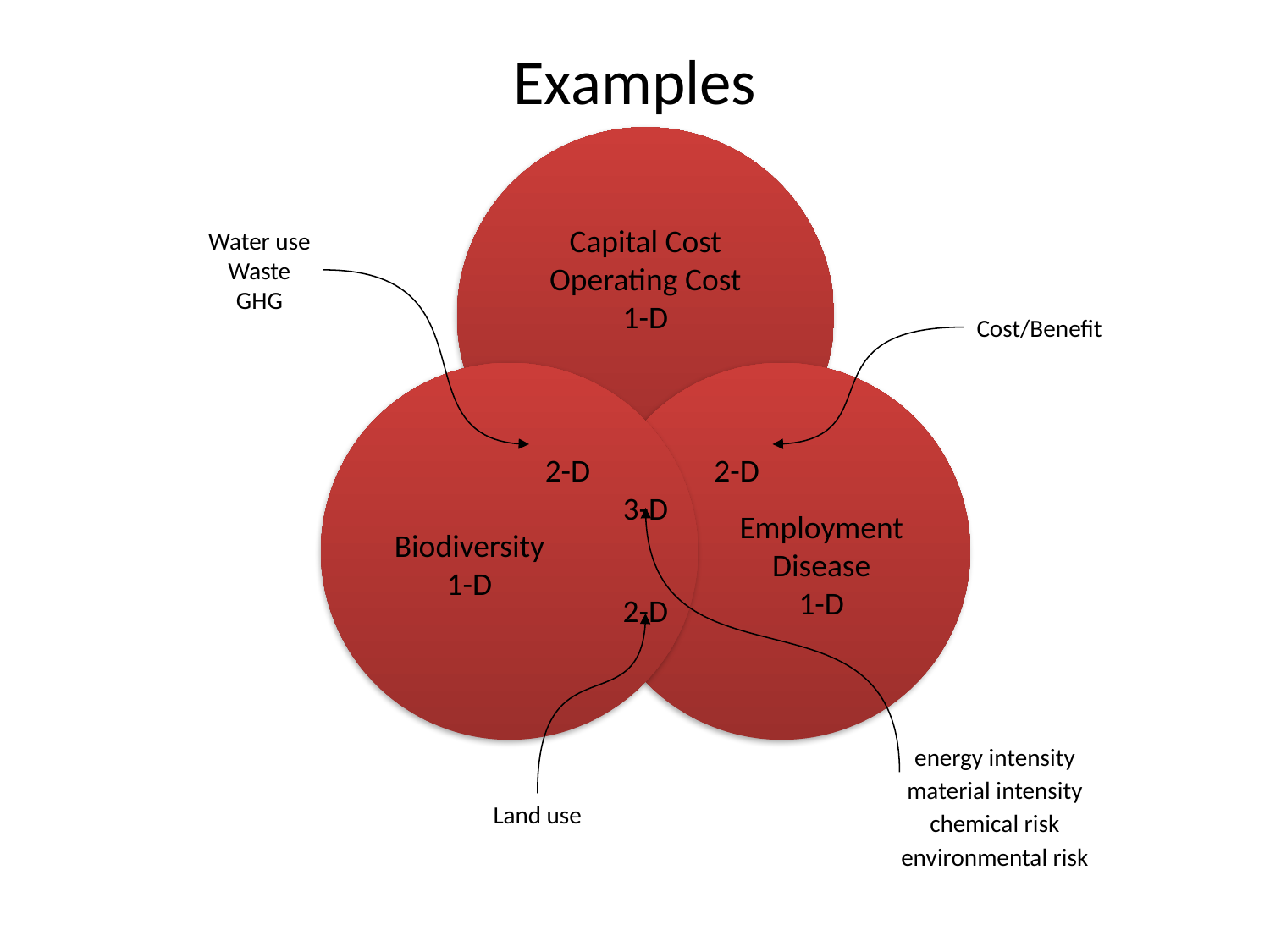

# Examples
Capital Cost
Operating Cost
1-D
Employment
Disease
1-D
Biodiversity
1-D
Water use
Waste
GHG
Cost/Benefit
2-D
2-D
3-D
2-D
energy intensity
material intensity
chemical risk
environmental risk
Land use